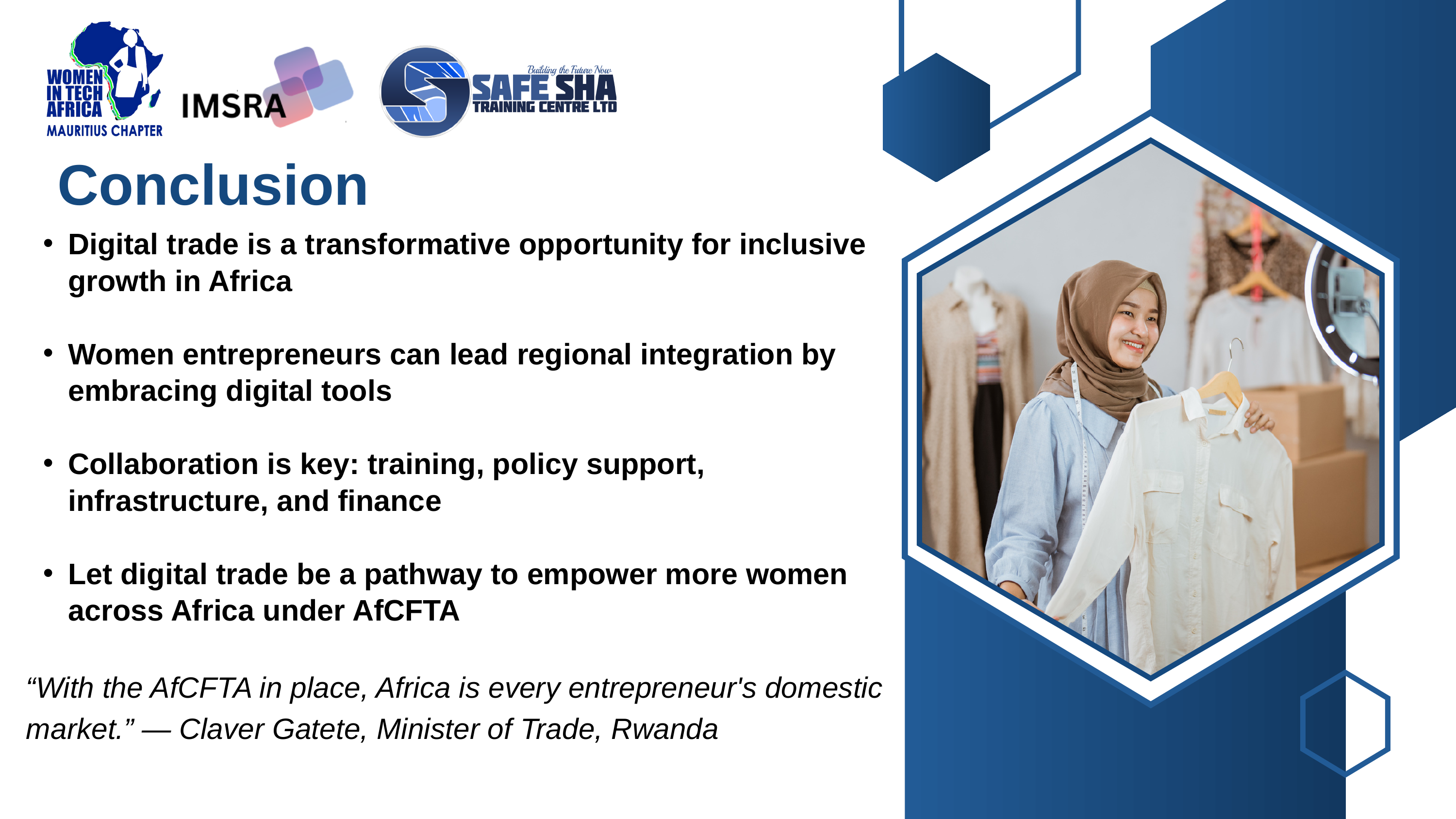

Conclusion
Digital trade is a transformative opportunity for inclusive growth in Africa

Women entrepreneurs can lead regional integration by embracing digital tools

Collaboration is key: training, policy support, infrastructure, and finance

Let digital trade be a pathway to empower more women across Africa under AfCFTA

“With the AfCFTA in place, Africa is every entrepreneur's domestic market.” — Claver Gatete, Minister of Trade, Rwanda